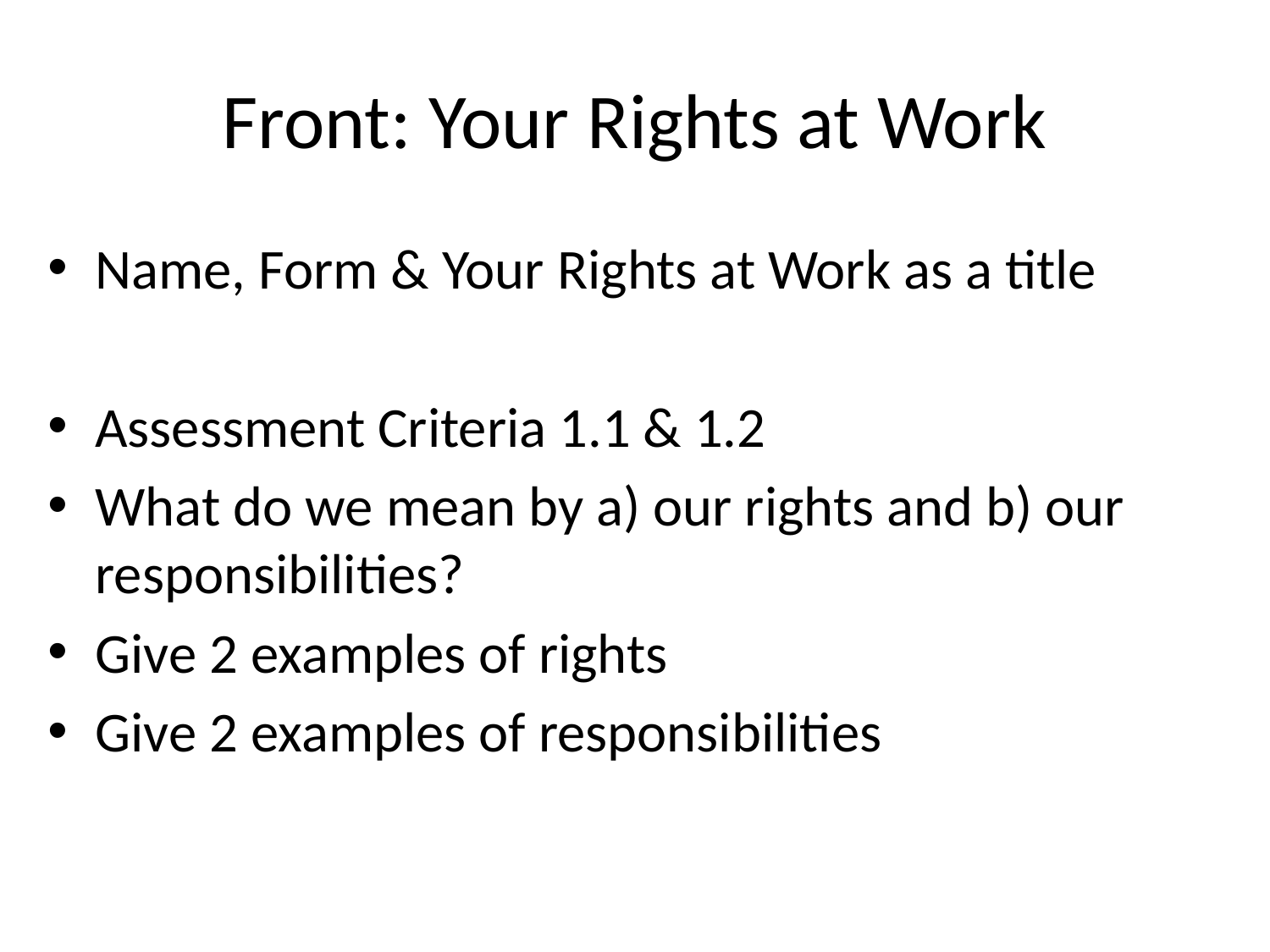

# Front: Your Rights at Work
Name, Form & Your Rights at Work as a title

Assessment Criteria 1.1 & 1.2
What do we mean by a) our rights and b) our responsibilities?
Give 2 examples of rights
Give 2 examples of responsibilities